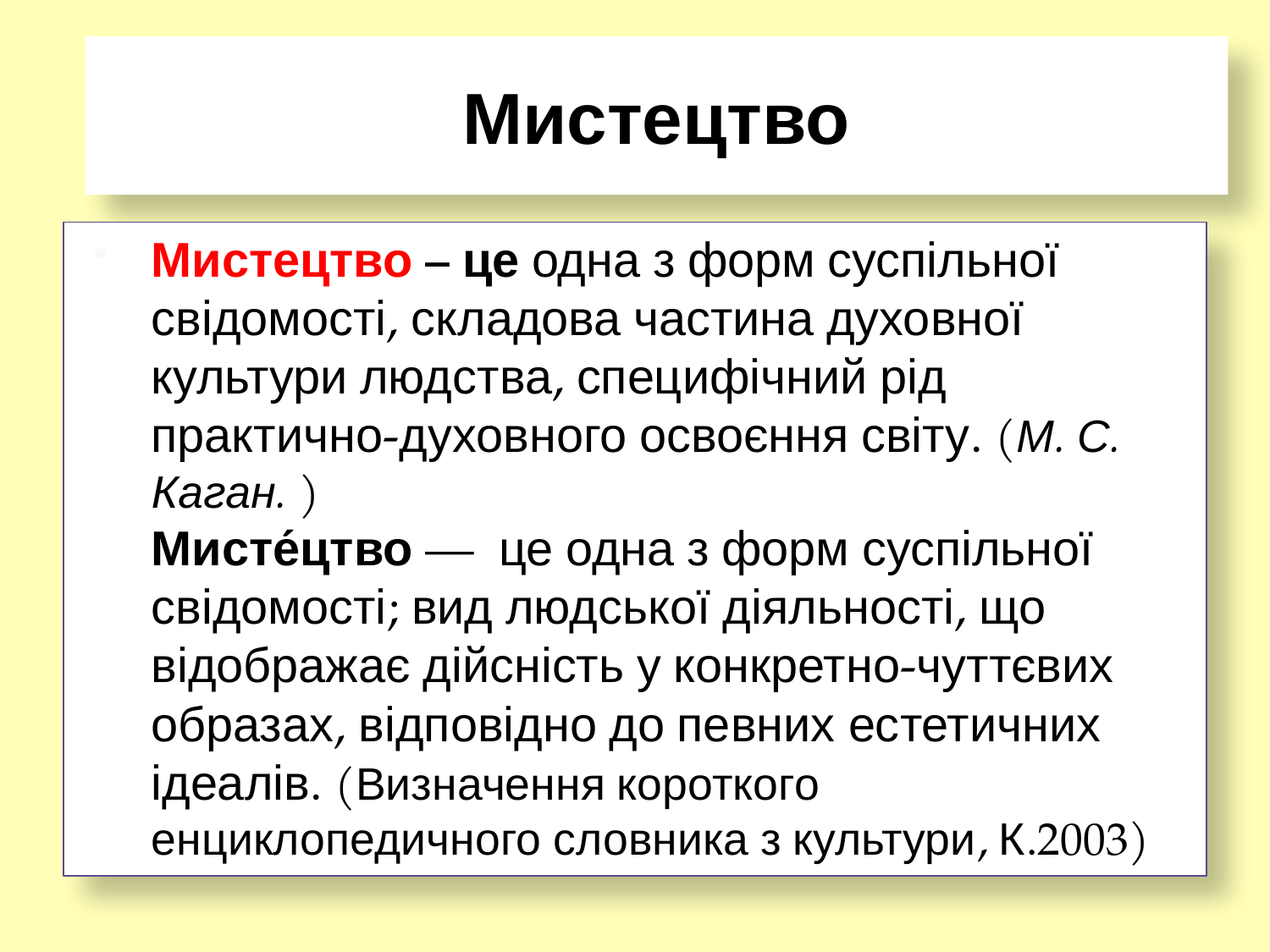

# Мистецтво
Мистецтво – це одна з форм суспільної свідомості, складова частина духовної культури людства, специфічний рід практично-духовного освоєння світу. (М. С. Каган. )
Мисте́цтво —  це одна з форм суспільної свідомості; вид людської діяльності, що відображає дійсність у конкретно-чуттєвих образах, відповідно до певних естетичних ідеалів. (Визначення короткого енциклопедичного словника з культури, К.2003)